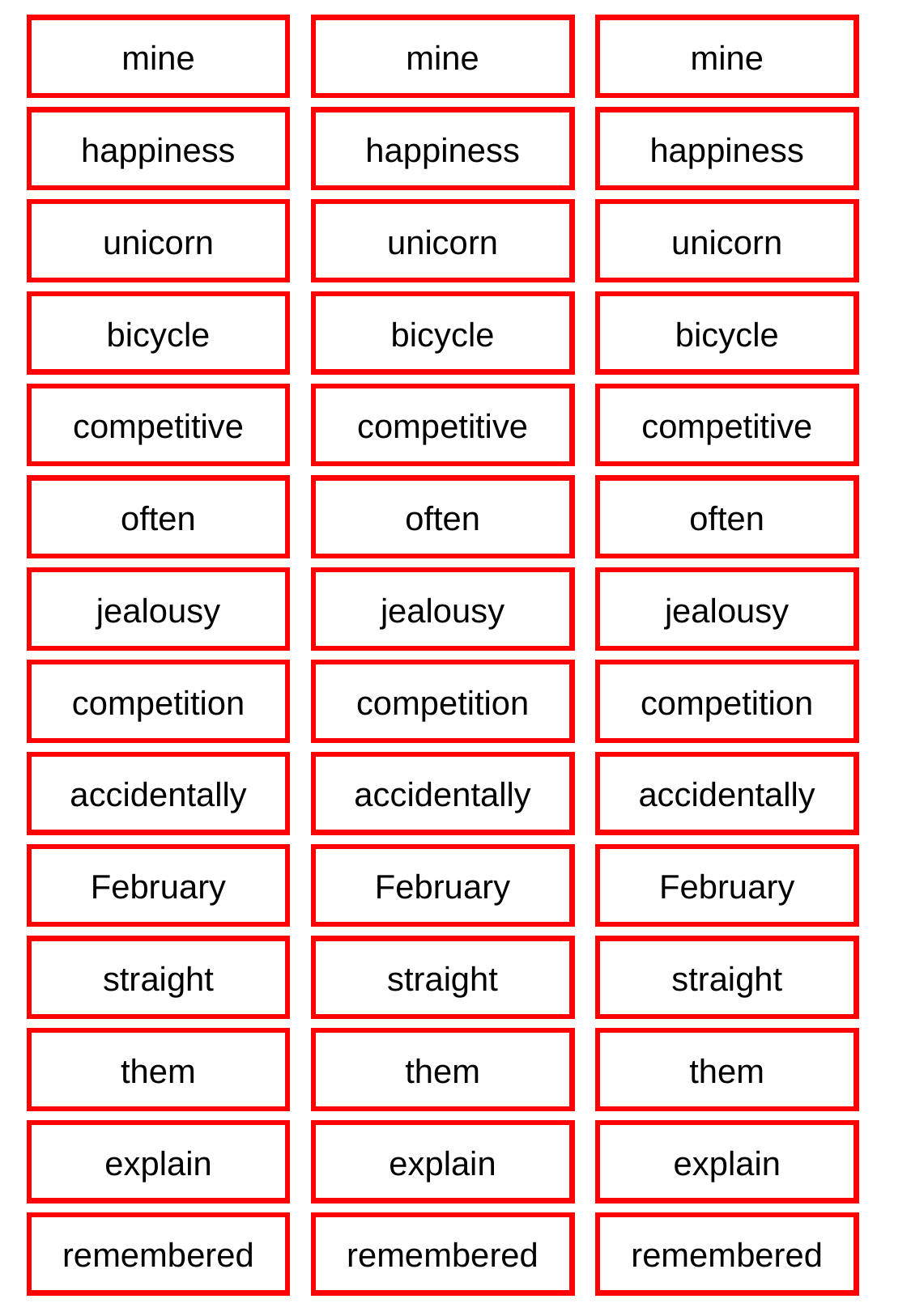

mine
happiness
unicorn
bicycle
competitive
often
jealousy
competition
accidentally
February
straight
them
explain
remembered
mine
happiness
unicorn
bicycle
competitive
often
jealousy
competition
accidentally
February
straight
them
explain
remembered
mine
happiness
unicorn
bicycle
competitive
often
jealousy
competition
accidentally
February
straight
them
explain
remembered